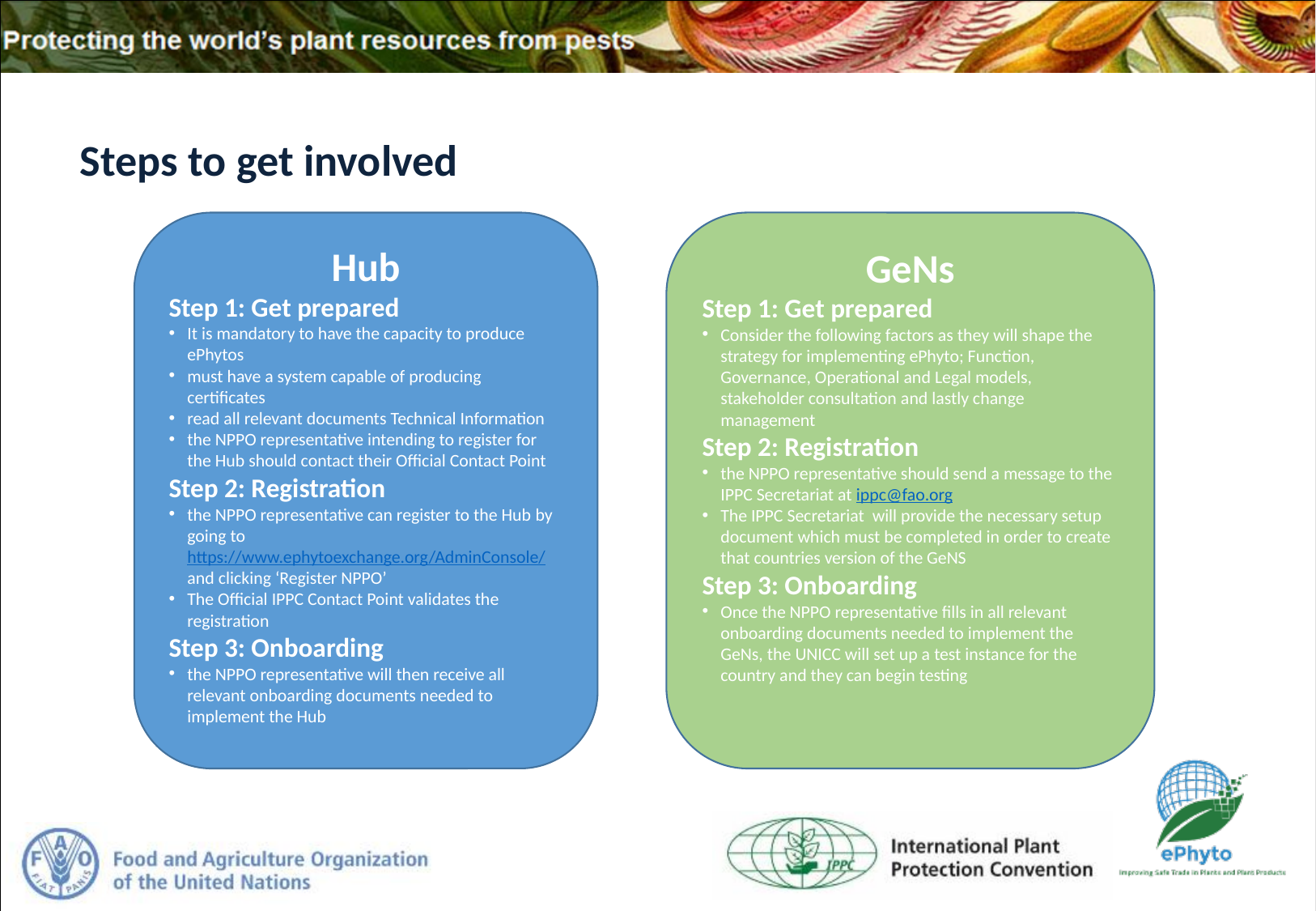

# Steps to get involved
Hub
Step 1: Get prepared
It is mandatory to have the capacity to produce ePhytos
must have a system capable of producing certificates
read all relevant documents Technical Information
the NPPO representative intending to register for the Hub should contact their Official Contact Point
Step 2: Registration
the NPPO representative can register to the Hub by going to https://www.ephytoexchange.org/AdminConsole/ and clicking ‘Register NPPO’
The Official IPPC Contact Point validates the registration
Step 3: Onboarding
the NPPO representative will then receive all relevant onboarding documents needed to implement the Hub
GeNs
Step 1: Get prepared
Consider the following factors as they will shape the strategy for implementing ePhyto; Function, Governance, Operational and Legal models, stakeholder consultation and lastly change management
Step 2: Registration
the NPPO representative should send a message to the IPPC Secretariat at ippc@fao.org
The IPPC Secretariat  will provide the necessary setup document which must be completed in order to create that countries version of the GeNS
Step 3: Onboarding
Once the NPPO representative fills in all relevant onboarding documents needed to implement the GeNs, the UNICC will set up a test instance for the country and they can begin testing